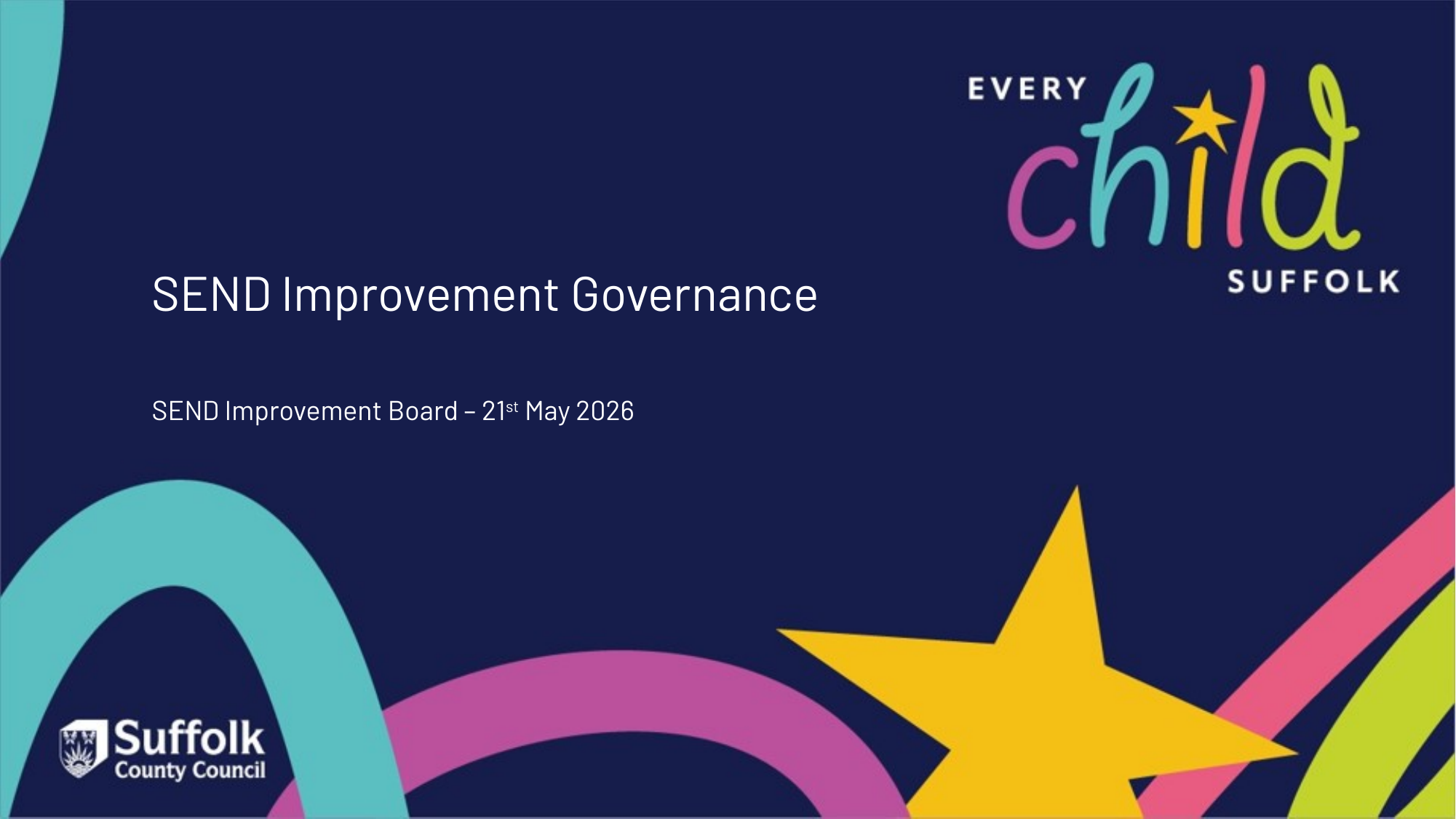

SEND Improvement Governance

SEND Improvement Board – 21st May 2026